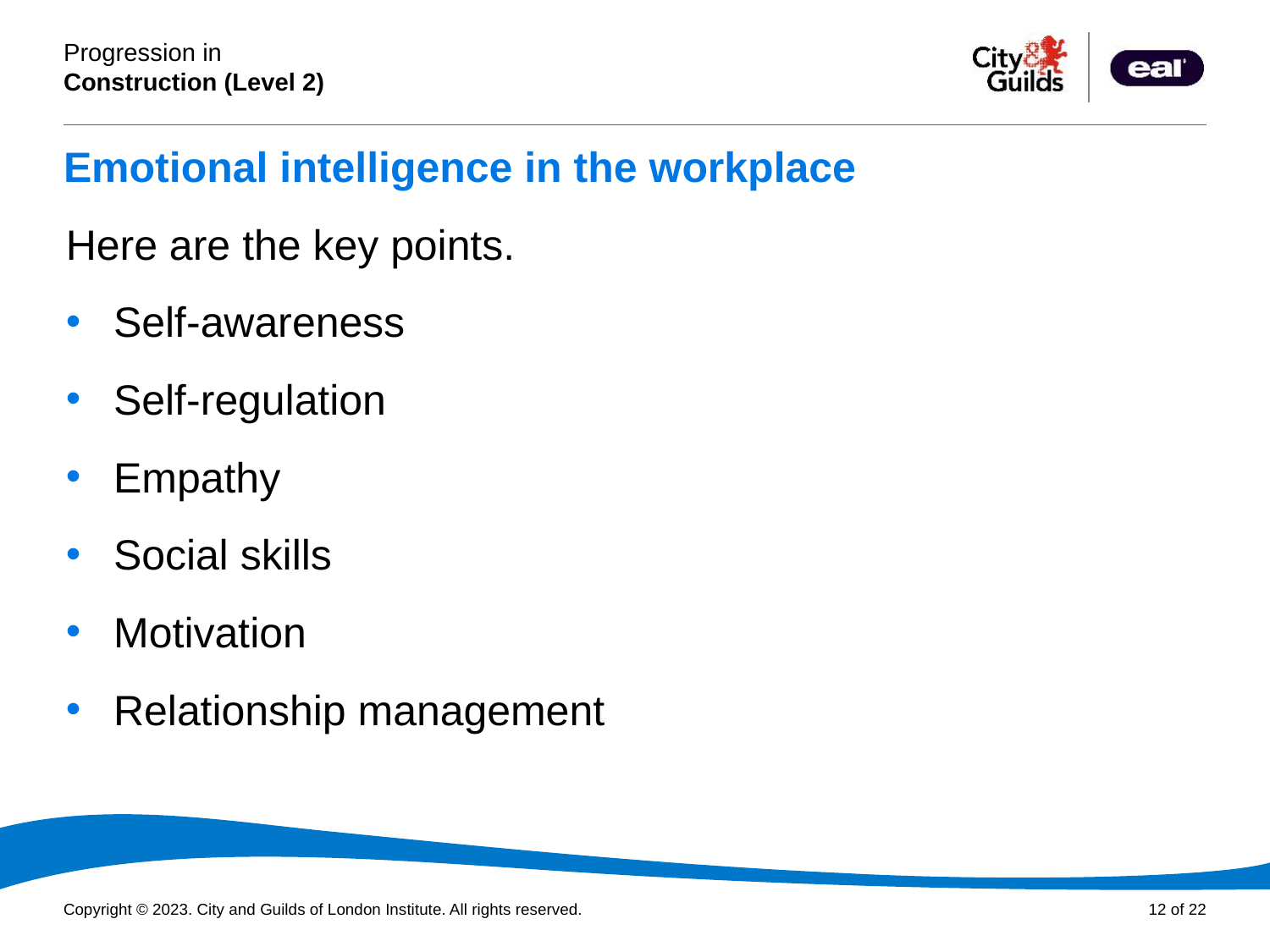

# Emotional intelligence in the workplace
Here are the key points.
Self-awareness
Self-regulation
Empathy
Social skills
Motivation
Relationship management